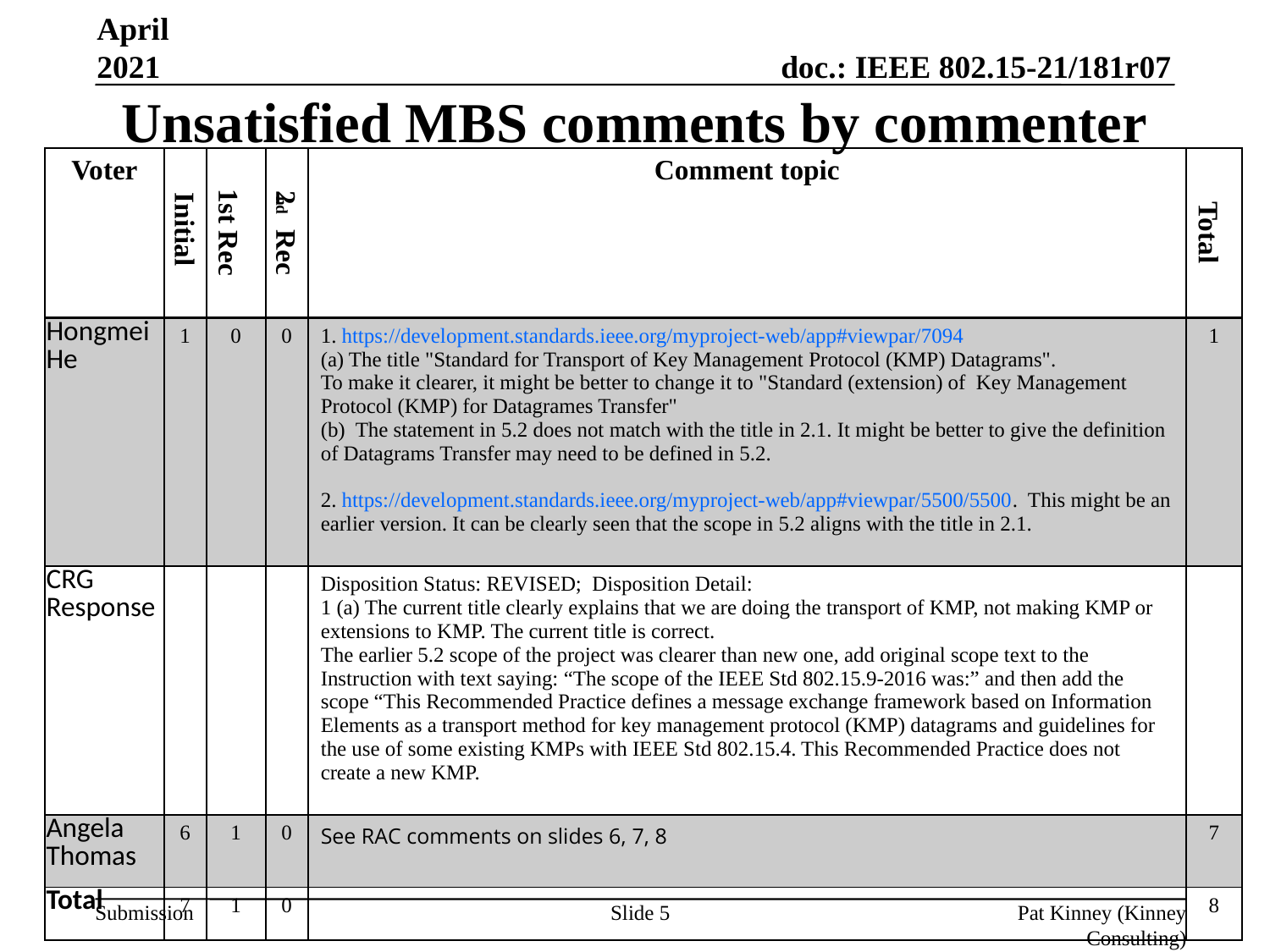

# Unsatisfied MBS comments by commenter
April 2021
| Voter | Initial | 1st Rec | 2nd Rec | Comment topic | Total |
| --- | --- | --- | --- | --- | --- |
| Hongmei He | 1 | 0 | 0 | 1. https://development.standards.ieee.org/myproject-web/app#viewpar/7094 (a) The title "Standard for Transport of Key Management Protocol (KMP) Datagrams". To make it clearer, it might be better to change it to "Standard (extension) of Key Management Protocol (KMP) for Datagrames Transfer" (b) The statement in 5.2 does not match with the title in 2.1. It might be better to give the definition of Datagrams Transfer may need to be defined in 5.2. 2. https://development.standards.ieee.org/myproject-web/app#viewpar/5500/5500. This might be an earlier version. It can be clearly seen that the scope in 5.2 aligns with the title in 2.1. | 1 |
| CRG Response |  |  |  | Disposition Status: REVISED; Disposition Detail: 1 (a) The current title clearly explains that we are doing the transport of KMP, not making KMP or extensions to KMP. The current title is correct. The earlier 5.2 scope of the project was clearer than new one, add original scope text to the Instruction with text saying: “The scope of the IEEE Std 802.15.9-2016 was:” and then add the scope “This Recommended Practice defines a message exchange framework based on Information Elements as a transport method for key management protocol (KMP) datagrams and guidelines for the use of some existing KMPs with IEEE Std 802.15.4. This Recommended Practice does not create a new KMP. |  |
| Angela Thomas | 6 | 1 | 0 | See RAC comments on slides 6, 7, 8 | 7 |
| Total | 7 | 1 | 0 |  | 8 |
Slide 5
Pat Kinney (Kinney Consulting)